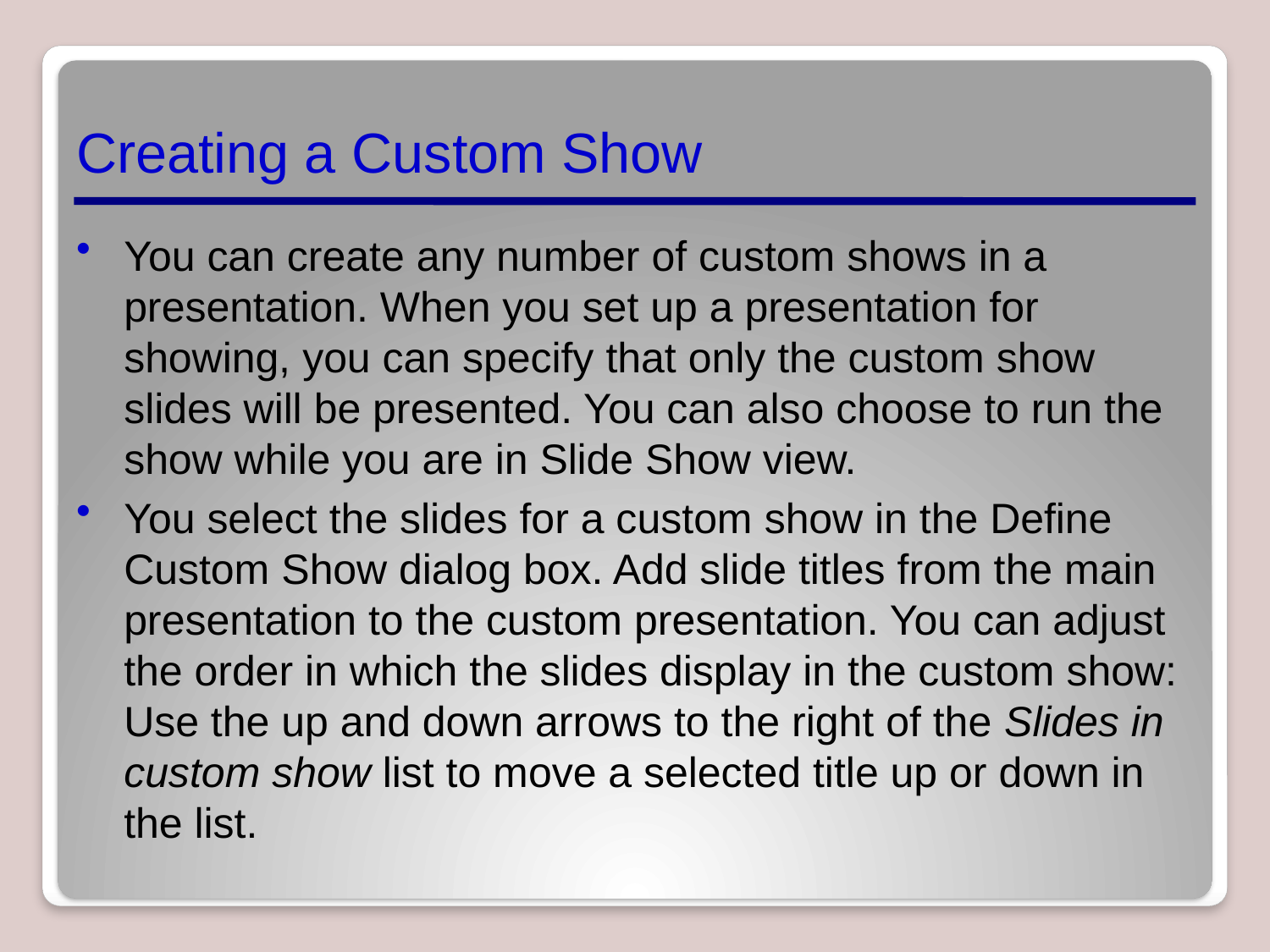

# Creating a Custom Show
You can create any number of custom shows in a presentation. When you set up a presentation for showing, you can specify that only the custom show slides will be presented. You can also choose to run the show while you are in Slide Show view.
You select the slides for a custom show in the Define Custom Show dialog box. Add slide titles from the main presentation to the custom presentation. You can adjust the order in which the slides display in the custom show: Use the up and down arrows to the right of the Slides in custom show list to move a selected title up or down in the list.